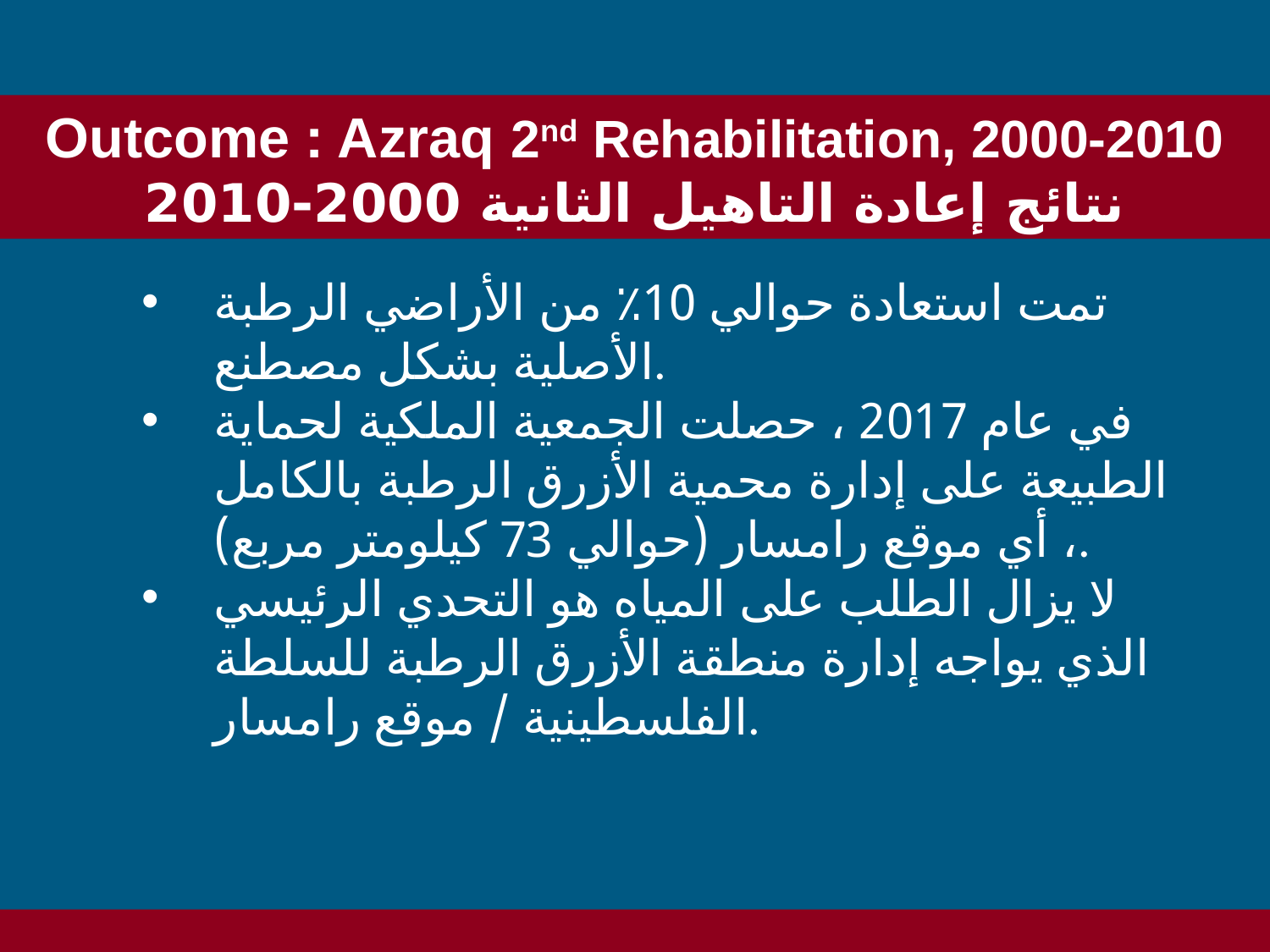

Outcome : Azraq 2nd Rehabilitation, 2000-2010
نتائج إعادة التاهيل الثانية 2000-2010
تمت استعادة حوالي 10٪ من الأراضي الرطبة الأصلية بشكل مصطنع.
في عام 2017 ، حصلت الجمعية الملكية لحماية الطبيعة على إدارة محمية الأزرق الرطبة بالكامل ، أي موقع رامسار (حوالي 73 كيلومتر مربع).
لا يزال الطلب على المياه هو التحدي الرئيسي الذي يواجه إدارة منطقة الأزرق الرطبة للسلطة الفلسطينية / موقع رامسار.